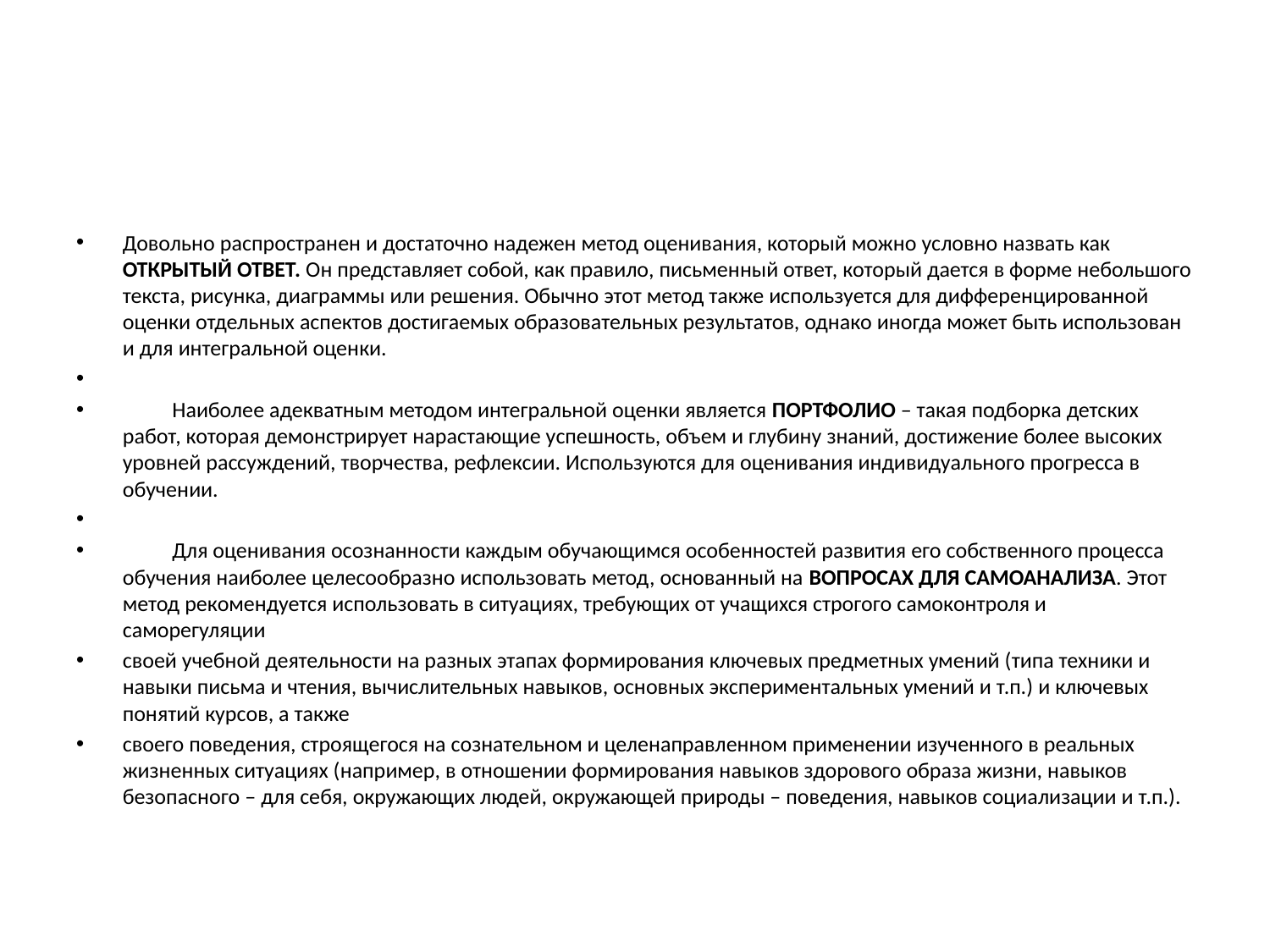

#
Довольно распространен и достаточно надежен метод оценивания, который можно условно назвать как Открытый ответ. Он представляет собой, как правило, письменный ответ, который дается в форме небольшого текста, рисунка, диаграммы или решения. Обычно этот метод также используется для дифференцированной оценки отдельных аспектов достигаемых образовательных результатов, однако иногда может быть использован и для интегральной оценки.

	Наиболее адекватным методом интегральной оценки является Портфолио – такая подборка детских работ, которая демонстрирует нарастающие успешность, объем и глубину знаний, достижение более высоких уровней рассуждений, творчества, рефлексии. Используются для оценивания индивидуального прогресса в обучении.

	Для оценивания осознанности каждым обучающимся особенностей развития его собственного процесса обучения наиболее целесообразно использовать метод, основанный на Вопросах для самоанализа. Этот метод рекомендуется использовать в ситуациях, требующих от учащихся строгого самоконтроля и саморегуляции
своей учебной деятельности на разных этапах формирования ключевых предметных умений (типа техники и навыки письма и чтения, вычислительных навыков, основных экспериментальных умений и т.п.) и ключевых понятий курсов, а также
своего поведения, строящегося на сознательном и целенаправленном применении изученного в реальных жизненных ситуациях (например, в отношении формирования навыков здорового образа жизни, навыков безопасного – для себя, окружающих людей, окружающей природы – поведения, навыков социализации и т.п.).